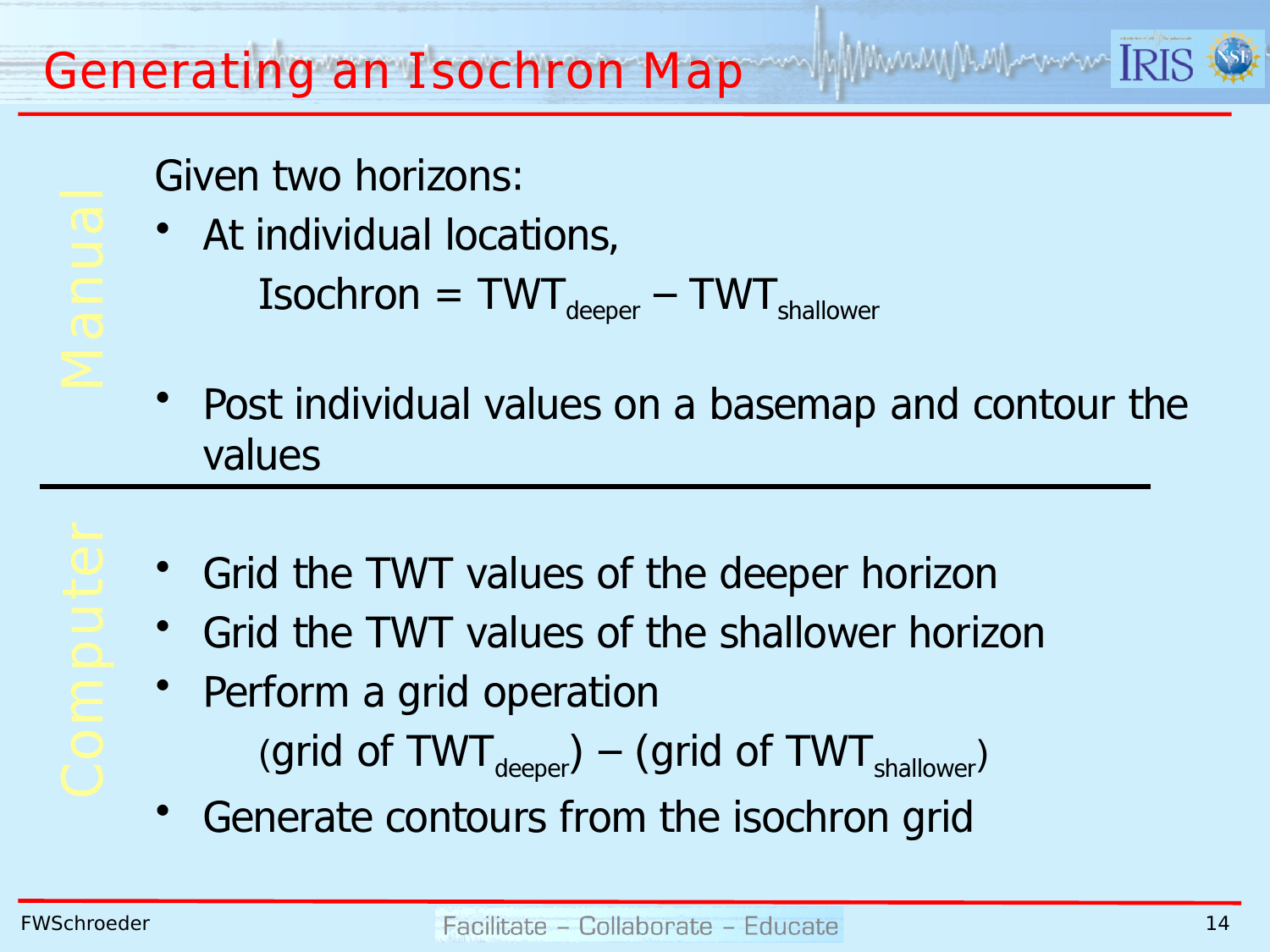

# Generating an Isochron Map
Given two horizons:
At individual locations,
	Isochron = TWTdeeper – TWTshallower

Post individual values on a basemap and contour the values

Grid the TWT values of the deeper horizon
Grid the TWT values of the shallower horizon
Perform a grid operation
	(grid of TWTdeeper) – (grid of TWTshallower)
Generate contours from the isochron grid

Manual
Computer